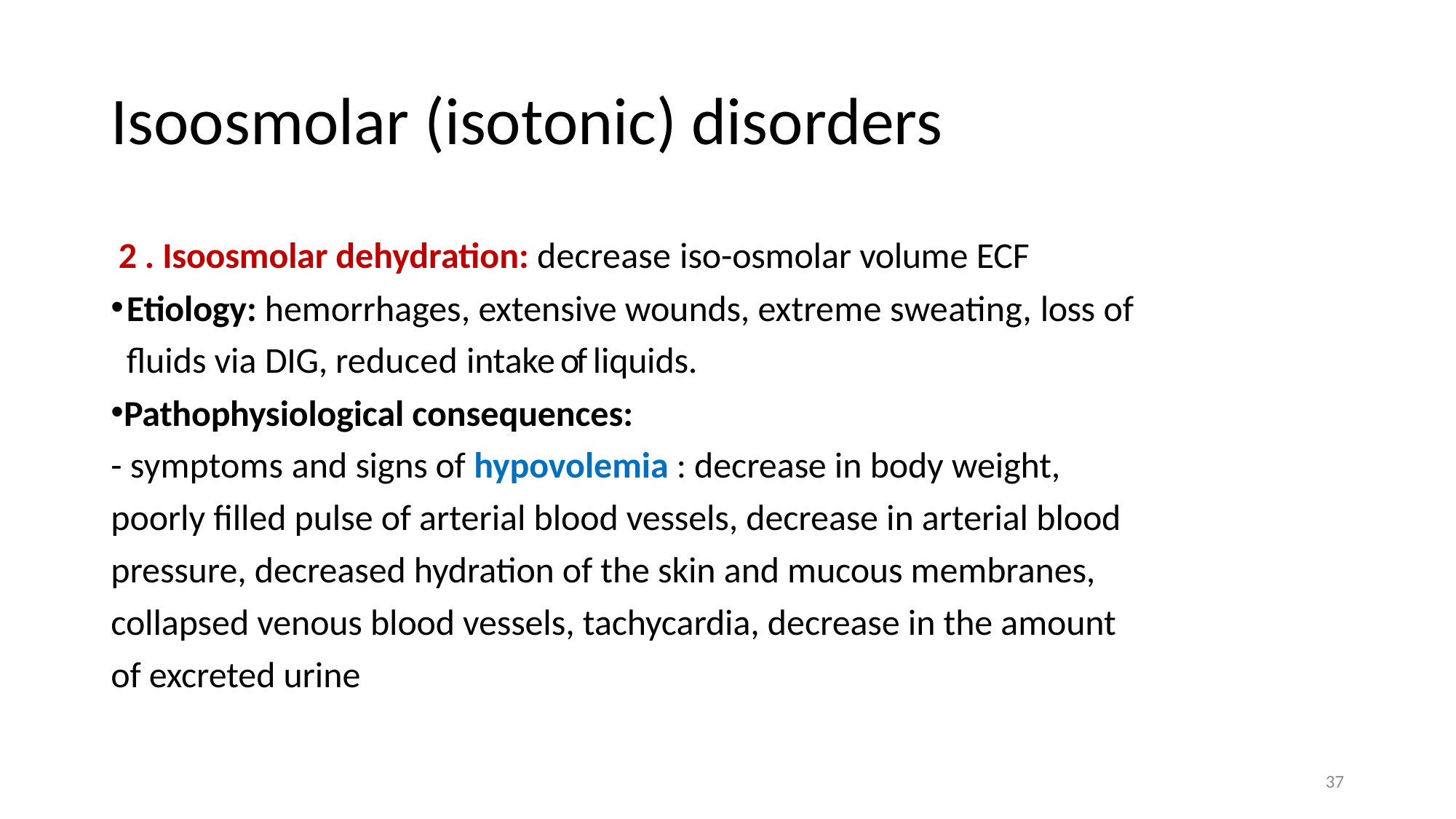

# Isoosmolar (isotonic) disorders
2 . Isoosmolar dehydration: decrease iso-osmolar volume ECF
Etiology: hemorrhages, extensive wounds, extreme sweating, loss of fluids via DIG, reduced intake of liquids.
Pathophysiological consequences:
- symptoms and signs of hypovolemia : decrease in body weight, poorly filled pulse of arterial blood vessels, decrease in arterial blood pressure, decreased hydration of the skin and mucous membranes, collapsed venous blood vessels, tachycardia, decrease in the amount of excreted urine

37